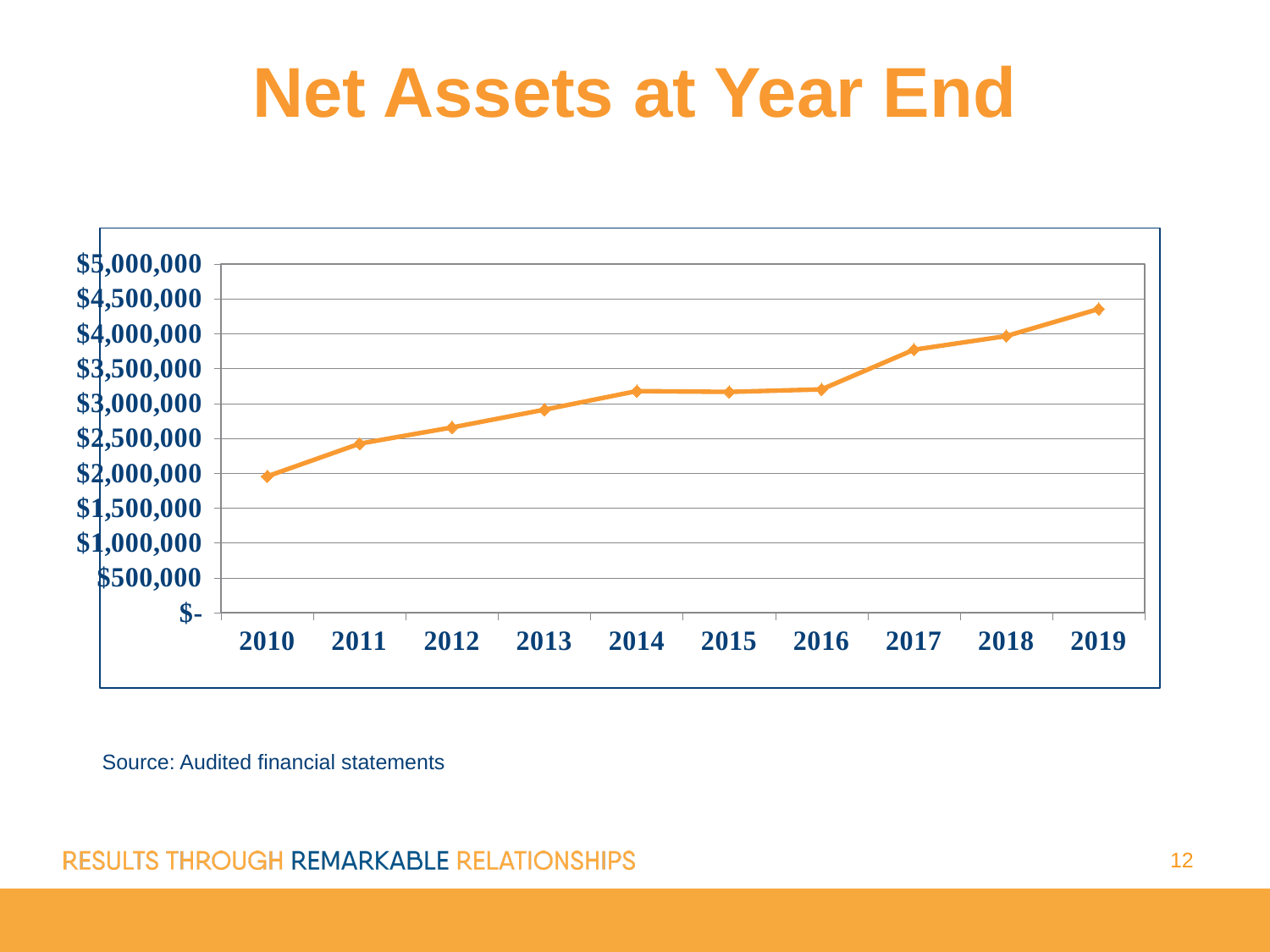

Net Assets at Year End

### Chart

| Category | Govt. Activities |
|---|---|
| 2010 | 1955212.0 |
| 2011 | 2423130.0 |
| 2012 | 2655461.0 |
| 2013 | 2909650.0 |
| 2014 | 3176247.0 |
| 2015 | 3164872.0 |
| 2016 | 3200827.0 |
| 2017 | 3769808.0 |
| 2018 | 3964767.0 |
| 2019 | 4352940.0 |
Source: Audited financial statements
12